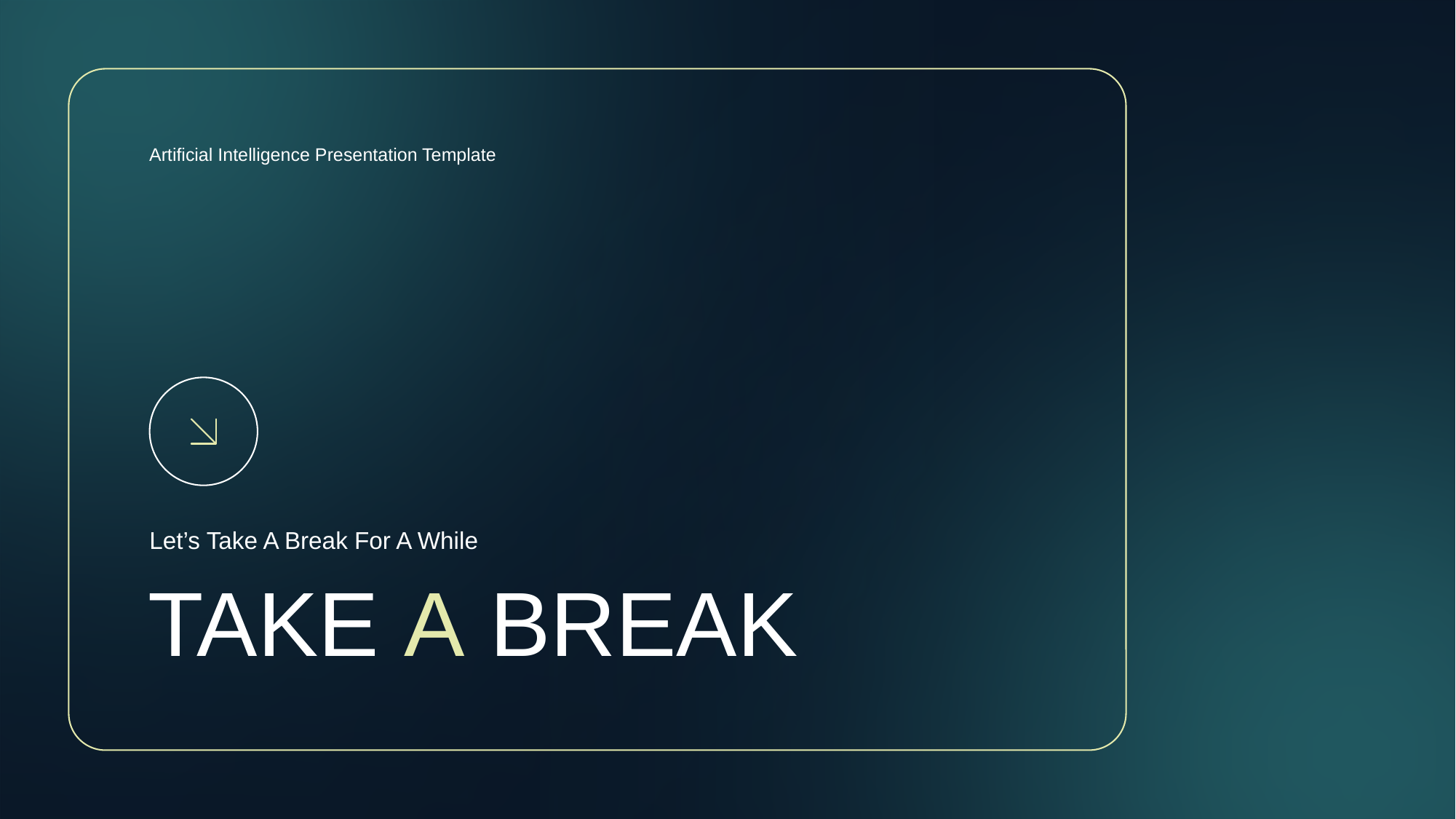

Artificial Intelligence Presentation Template

Let’s Take A Break For A While
TAKE A BREAK